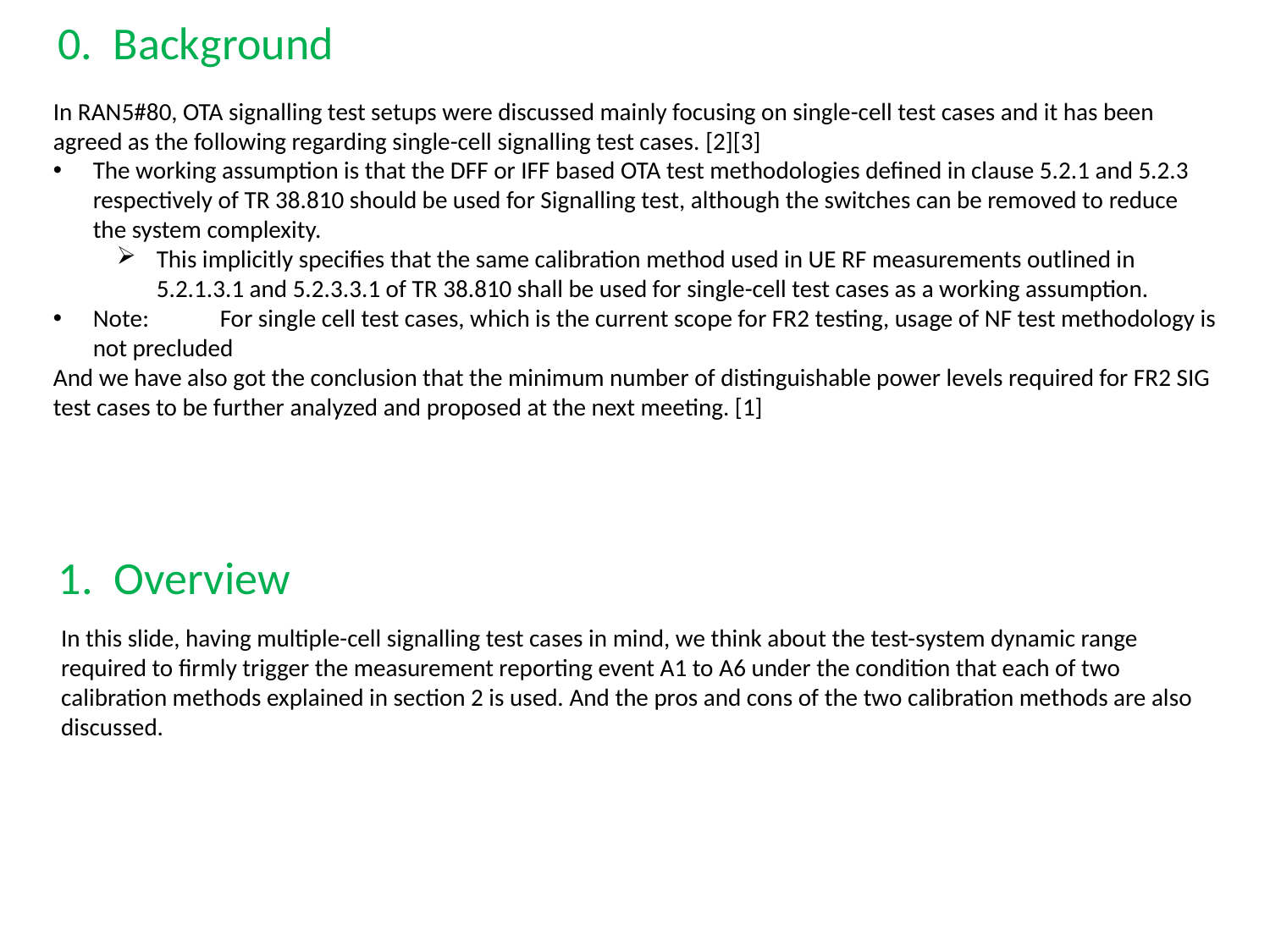

# 0.  Background
In RAN5#80, OTA signalling test setups were discussed mainly focusing on single-cell test cases and it has been agreed as the following regarding single-cell signalling test cases. [2][3]
The working assumption is that the DFF or IFF based OTA test methodologies defined in clause 5.2.1 and 5.2.3 respectively of TR 38.810 should be used for Signalling test, although the switches can be removed to reduce the system complexity.
This implicitly specifies that the same calibration method used in UE RF measurements outlined in 5.2.1.3.1 and 5.2.3.3.1 of TR 38.810 shall be used for single-cell test cases as a working assumption.
Note:	For single cell test cases, which is the current scope for FR2 testing, usage of NF test methodology is not precluded
And we have also got the conclusion that the minimum number of distinguishable power levels required for FR2 SIG test cases to be further analyzed and proposed at the next meeting. [1]

1.  Overview
In this slide, having multiple-cell signalling test cases in mind, we think about the test-system dynamic range required to firmly trigger the measurement reporting event A1 to A6 under the condition that each of two calibration methods explained in section 2 is used. And the pros and cons of the two calibration methods are also discussed.